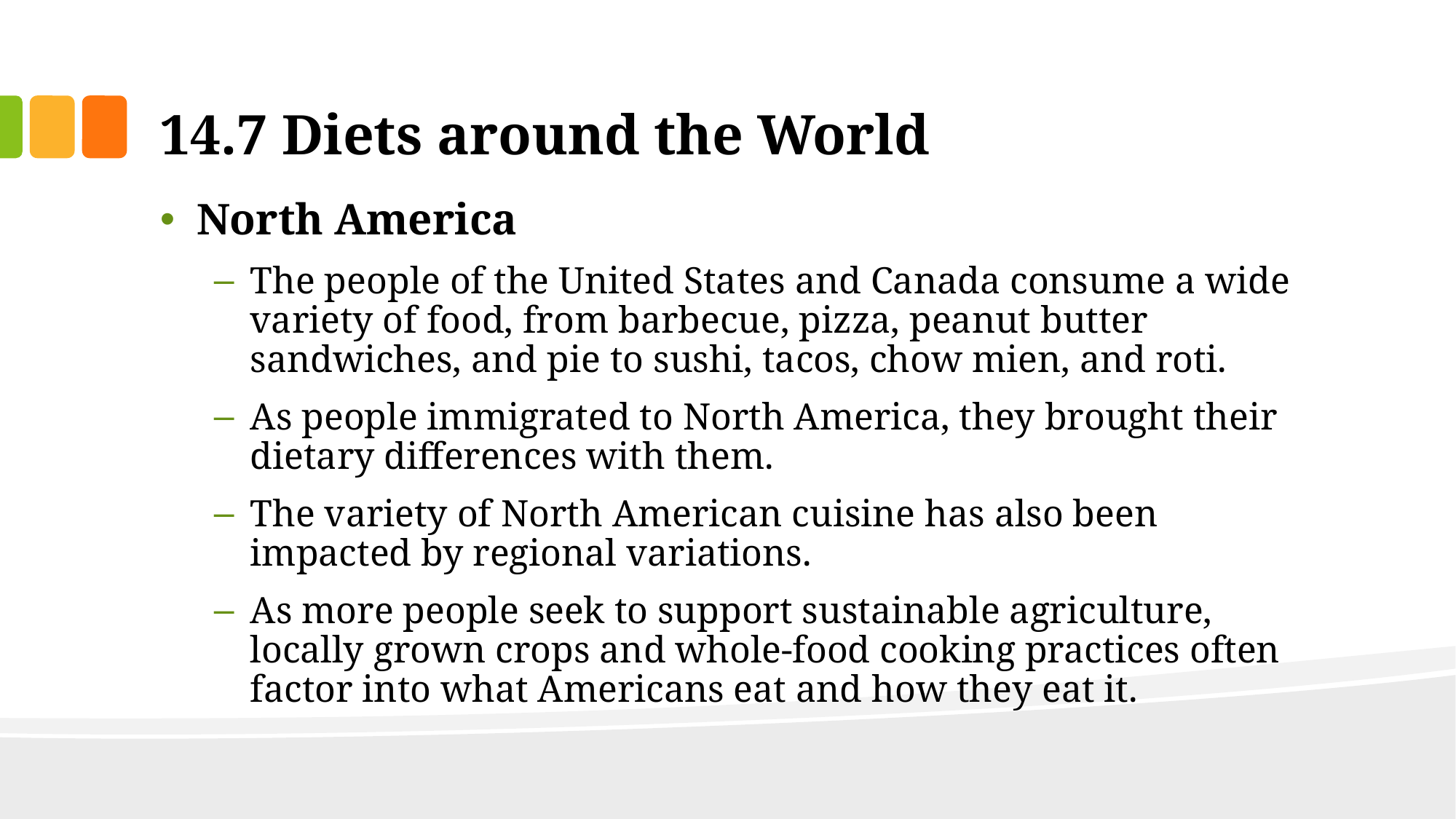

# 14.7 Diets around the World
North America
The people of the United States and Canada consume a wide variety of food, from barbecue, pizza, peanut butter sandwiches, and pie to sushi, tacos, chow mien, and roti.
As people immigrated to North America, they brought their dietary differences with them.
The variety of North American cuisine has also been impacted by regional variations.
As more people seek to support sustainable agriculture, locally grown crops and whole-food cooking practices often factor into what Americans eat and how they eat it.